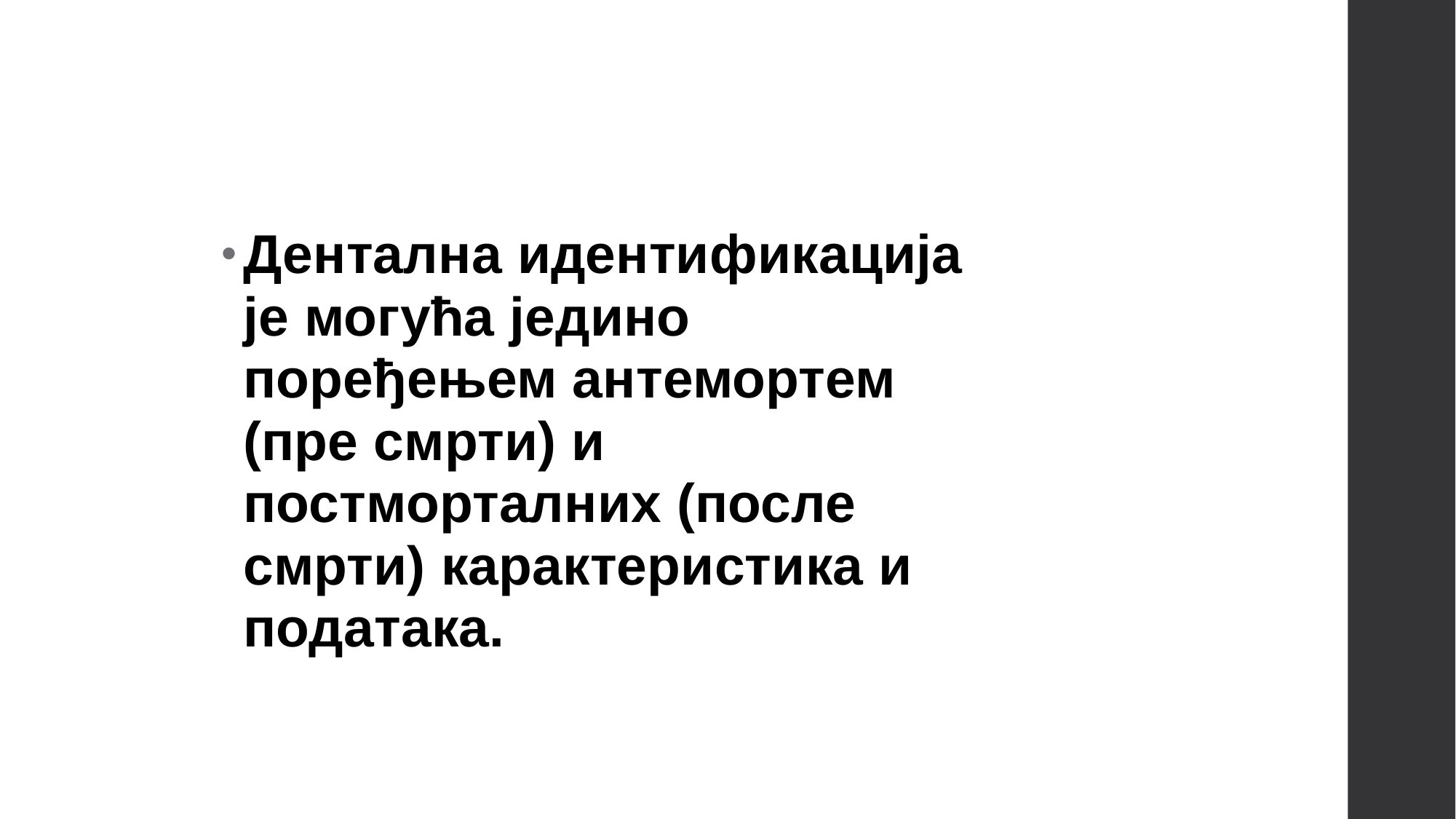

Дентална идентификација је могућа једино поређењем антемортем (пре смрти) и постморталних (после смрти) карактеристика и података.